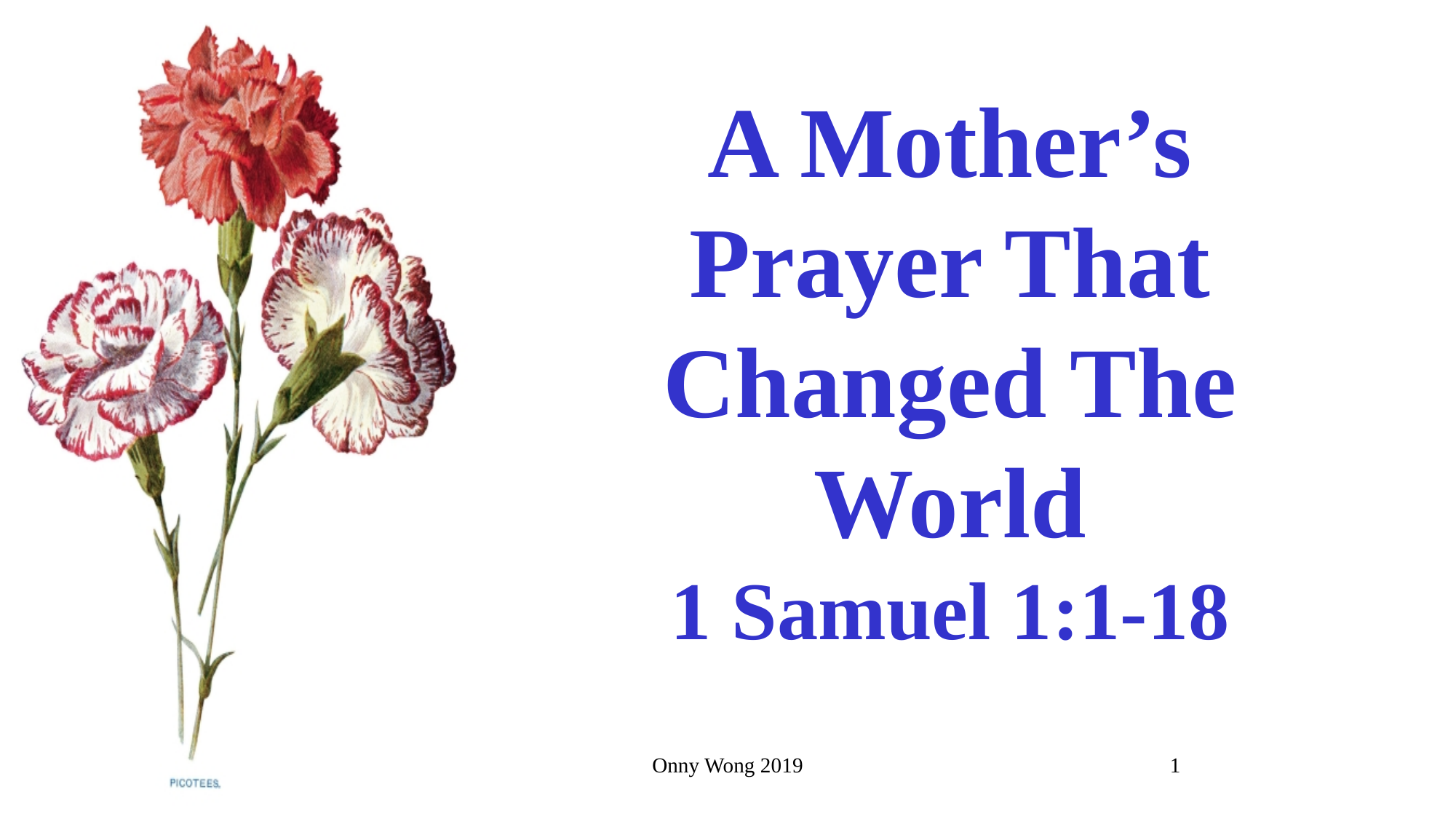

A Mother’s Prayer That Changed The World
1 Samuel 1:1-18
Onny Wong 2019
1